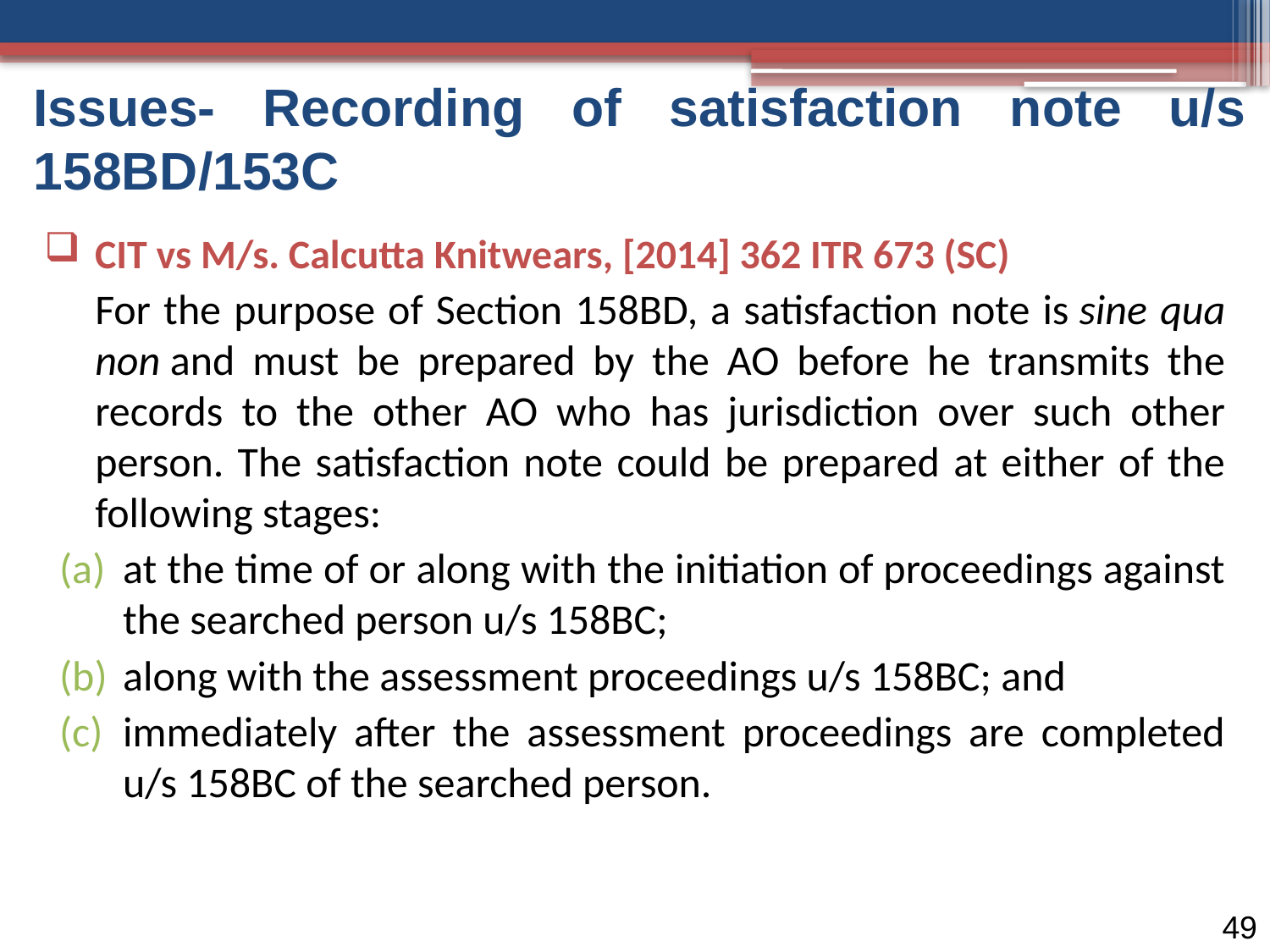

# Issues- Recording of satisfaction note u/s 158BD/153C
CIT vs M/s. Calcutta Knitwears, [2014] 362 ITR 673 (SC)
	For the purpose of Section 158BD, a satisfaction note is sine qua non and must be prepared by the AO before he transmits the records to the other AO who has jurisdiction over such other person. The satisfaction note could be prepared at either of the following stages:
at the time of or along with the initiation of proceedings against the searched person u/s 158BC;
along with the assessment proceedings u/s 158BC; and
immediately after the assessment proceedings are completed u/s 158BC of the searched person.
49